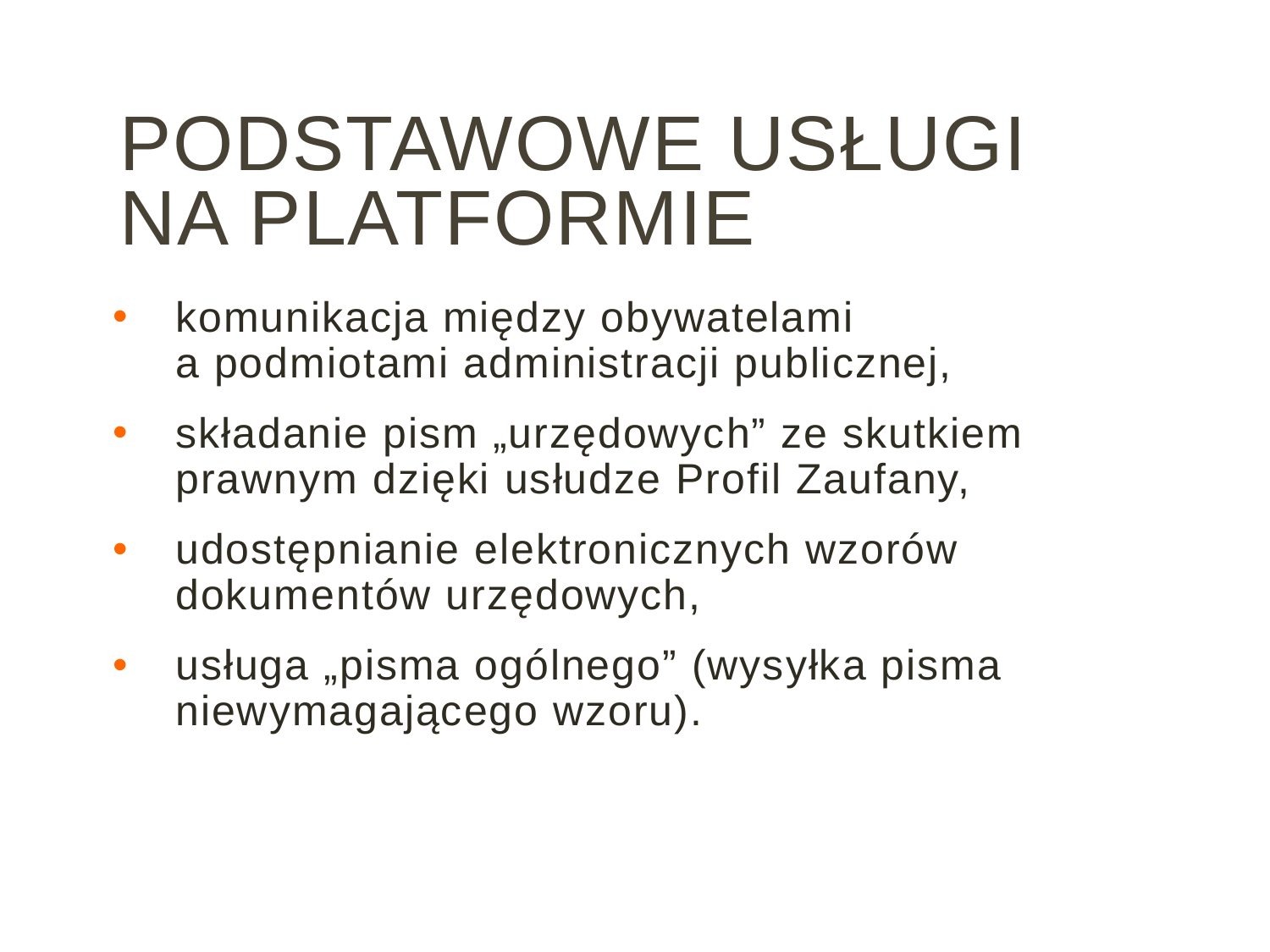

# Podstawowe usługi na platformie
komunikacja między obywatelami
a podmiotami administracji publicznej,
składanie pism „urzędowych” ze skutkiem prawnym dzięki usłudze Profil Zaufany,
udostępnianie elektronicznych wzorów dokumentów urzędowych,
usługa „pisma ogólnego” (wysyłka pisma niewymagającego wzoru).